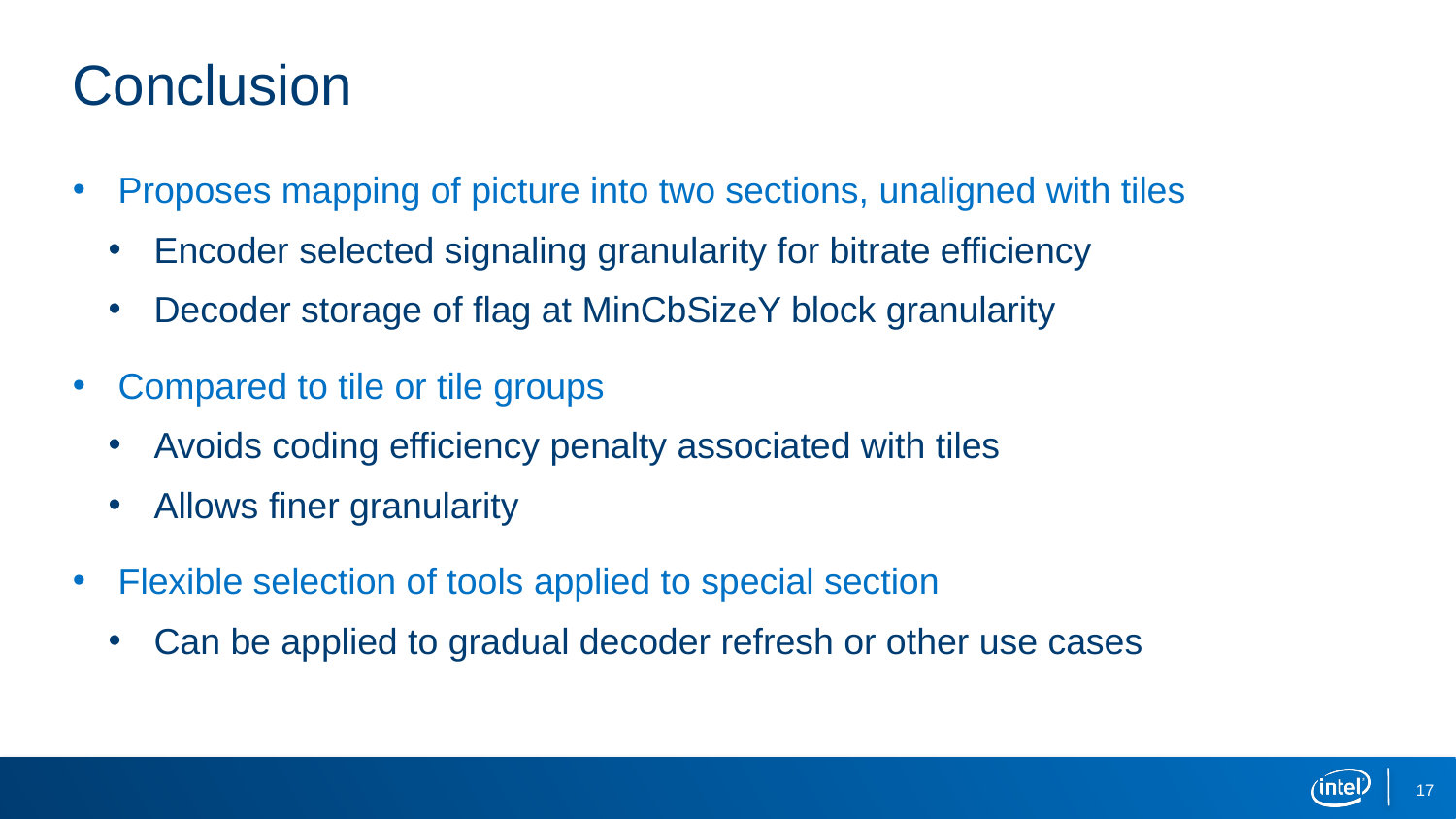

# Conclusion
Proposes mapping of picture into two sections, unaligned with tiles
Encoder selected signaling granularity for bitrate efficiency
Decoder storage of flag at MinCbSizeY block granularity
Compared to tile or tile groups
Avoids coding efficiency penalty associated with tiles
Allows finer granularity
Flexible selection of tools applied to special section
Can be applied to gradual decoder refresh or other use cases

17